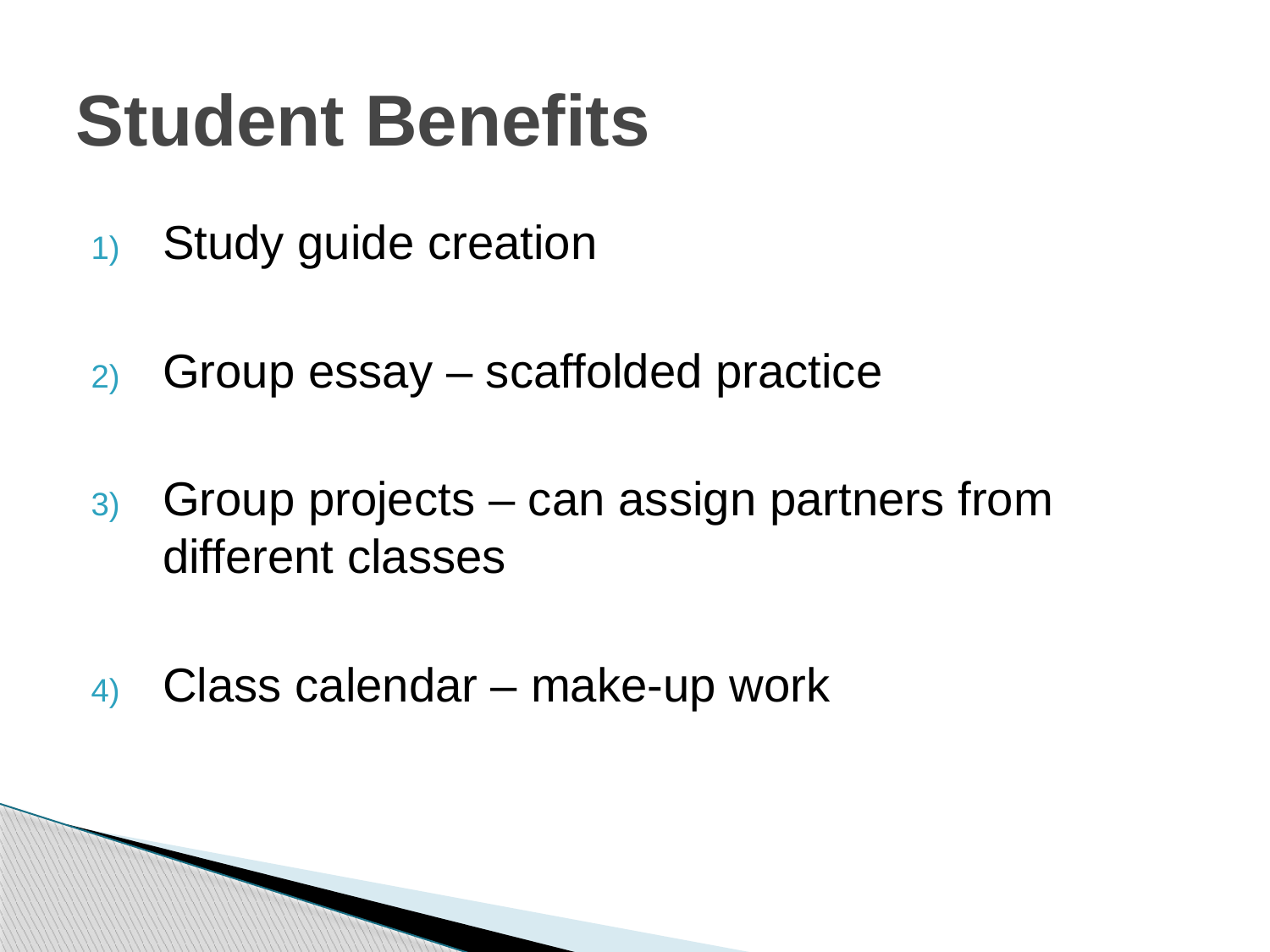

# Student Benefits
Study guide creation

Group essay – scaffolded practice

Group projects – can assign partners from different classes

Class calendar – make-up work